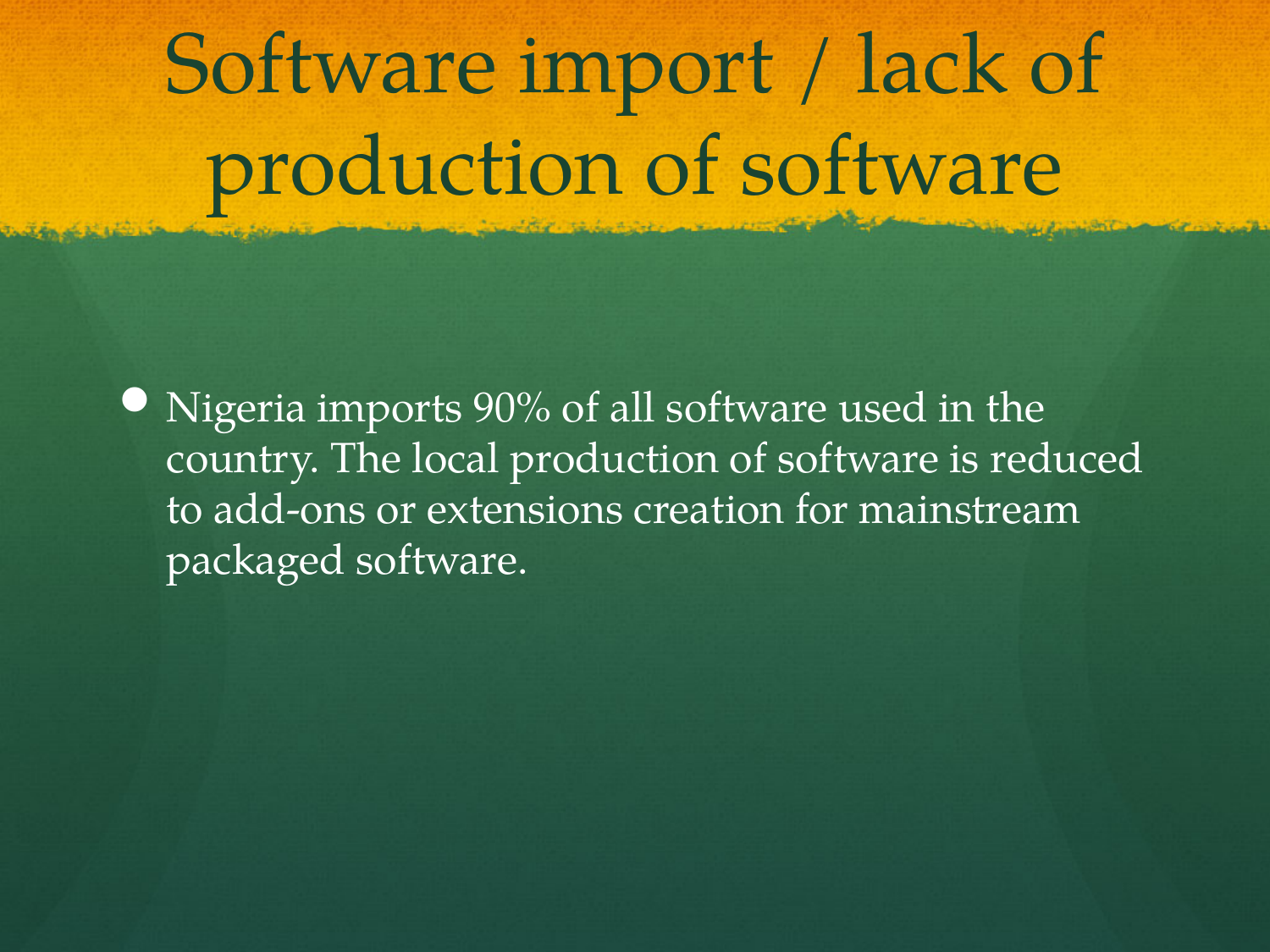

# Software import / lack of production of software

Nigeria imports 90% of all software used in the country. The local production of software is reduced to add-ons or extensions creation for mainstream packaged software.